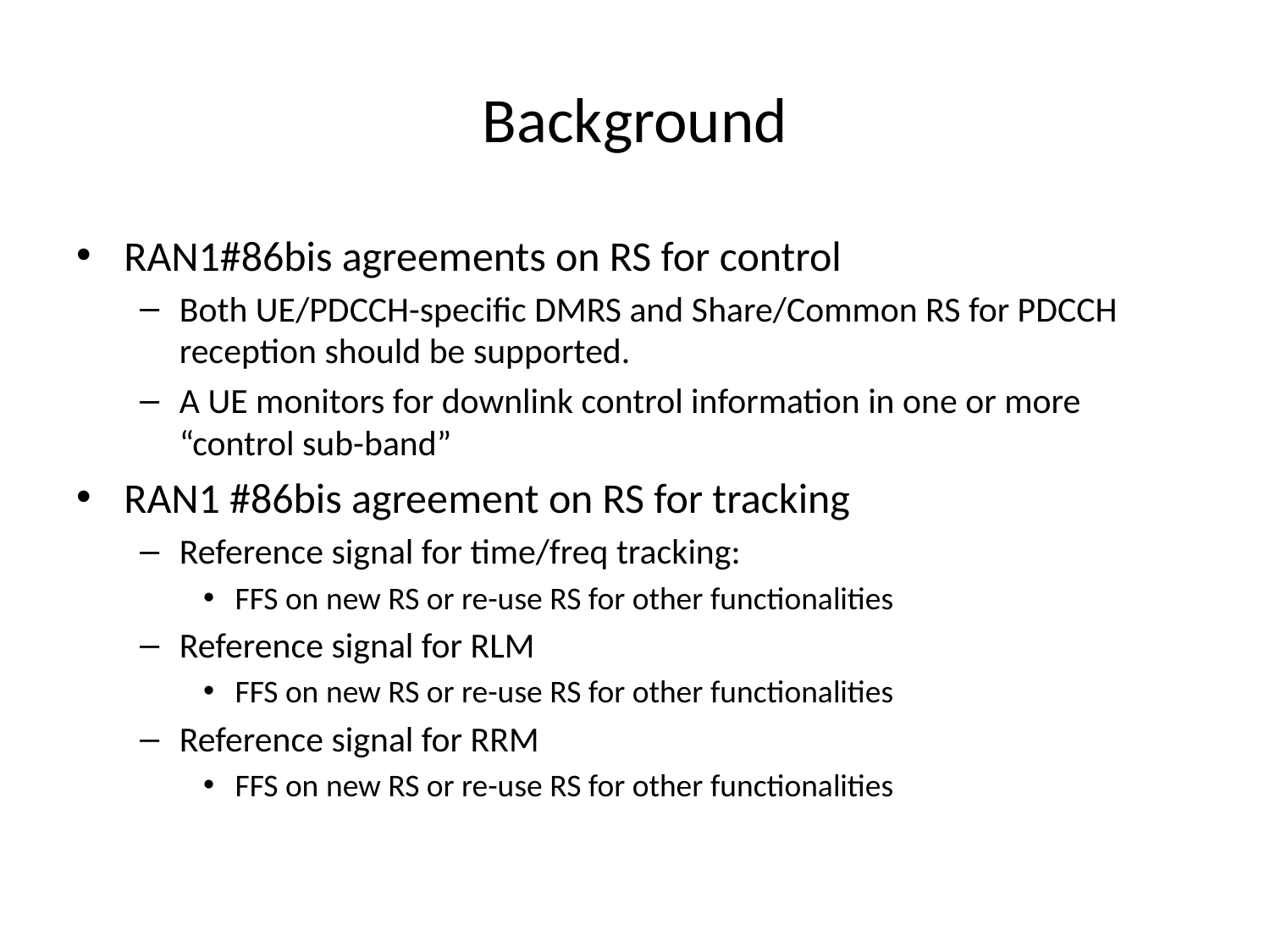

# Background
RAN1#86bis agreements on RS for control
Both UE/PDCCH-specific DMRS and Share/Common RS for PDCCH reception should be supported.
A UE monitors for downlink control information in one or more “control sub-band”
RAN1 #86bis agreement on RS for tracking
Reference signal for time/freq tracking:
FFS on new RS or re-use RS for other functionalities
Reference signal for RLM
FFS on new RS or re-use RS for other functionalities
Reference signal for RRM
FFS on new RS or re-use RS for other functionalities